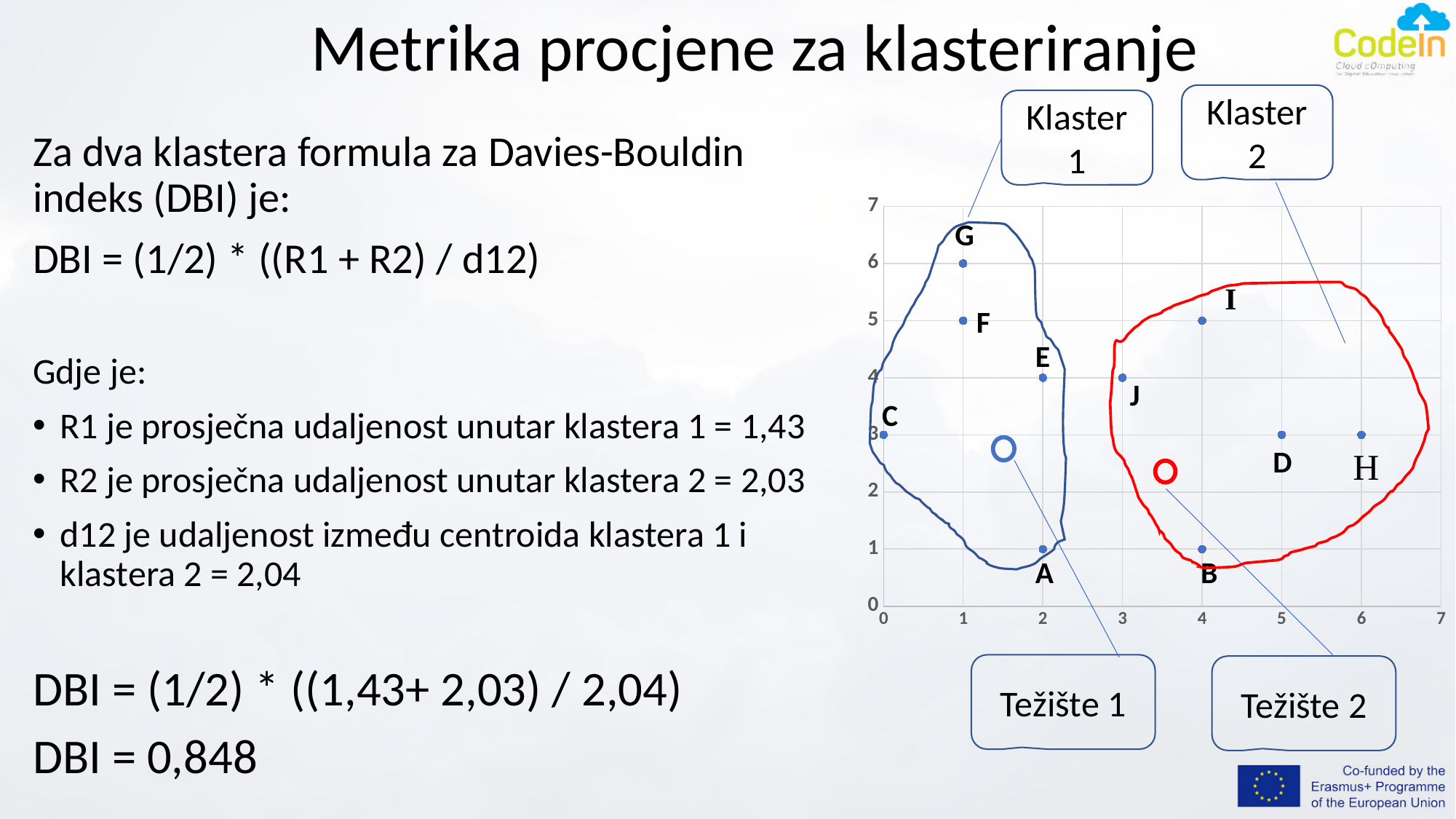

# Metrika procjene za klasteriranje
Klaster 2
Klaster 1
Za dva klastera formula za Davies-Bouldin indeks (DBI) je:
DBI = (1/2) * ((R1 + R2) / d12)

Gdje je:
R1 je prosječna udaljenost unutar klastera 1 = 1,43
R2 je prosječna udaljenost unutar klastera 2 = 2,03
d12 je udaljenost između centroida klastera 1 i klastera 2 = 2,04

DBI = (1/2) * ((1,43+ 2,03) / 2,04)
DBI = 0,848

### Chart

| Category | Y |
|---|---|
G

F
E
J
C

D

B
A
Težište 1
Težište 2